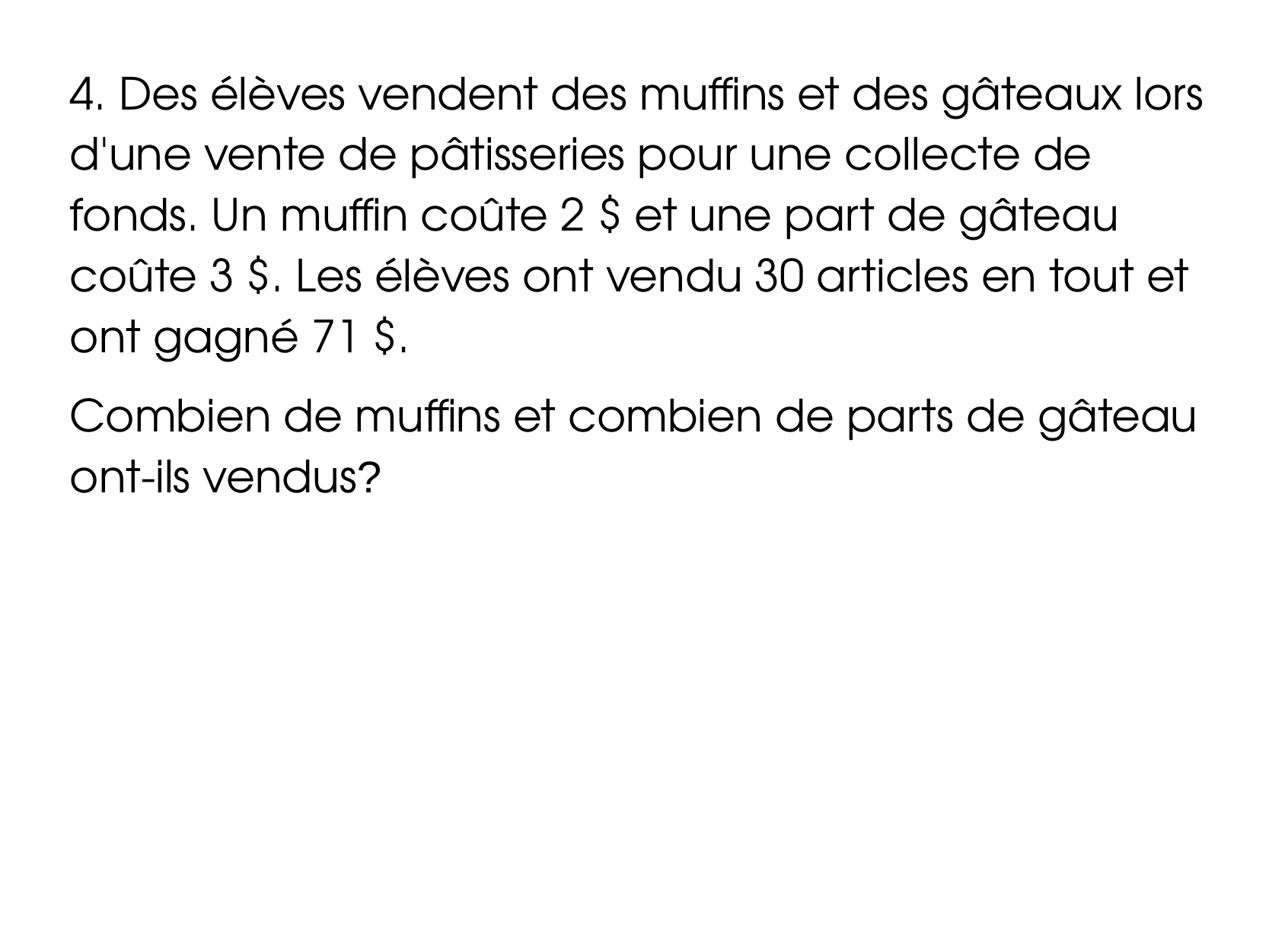

4. Des élèves vendent des muffins et des gâteaux lors d'une vente de pâtisseries pour une collecte de fonds. Un muffin coûte 2 $ et une part de gâteau coûte 3 $. Les élèves ont vendu 30 articles en tout et ont gagné 71 $.
Combien de muffins et combien de parts de gâteau ont-ils vendus?